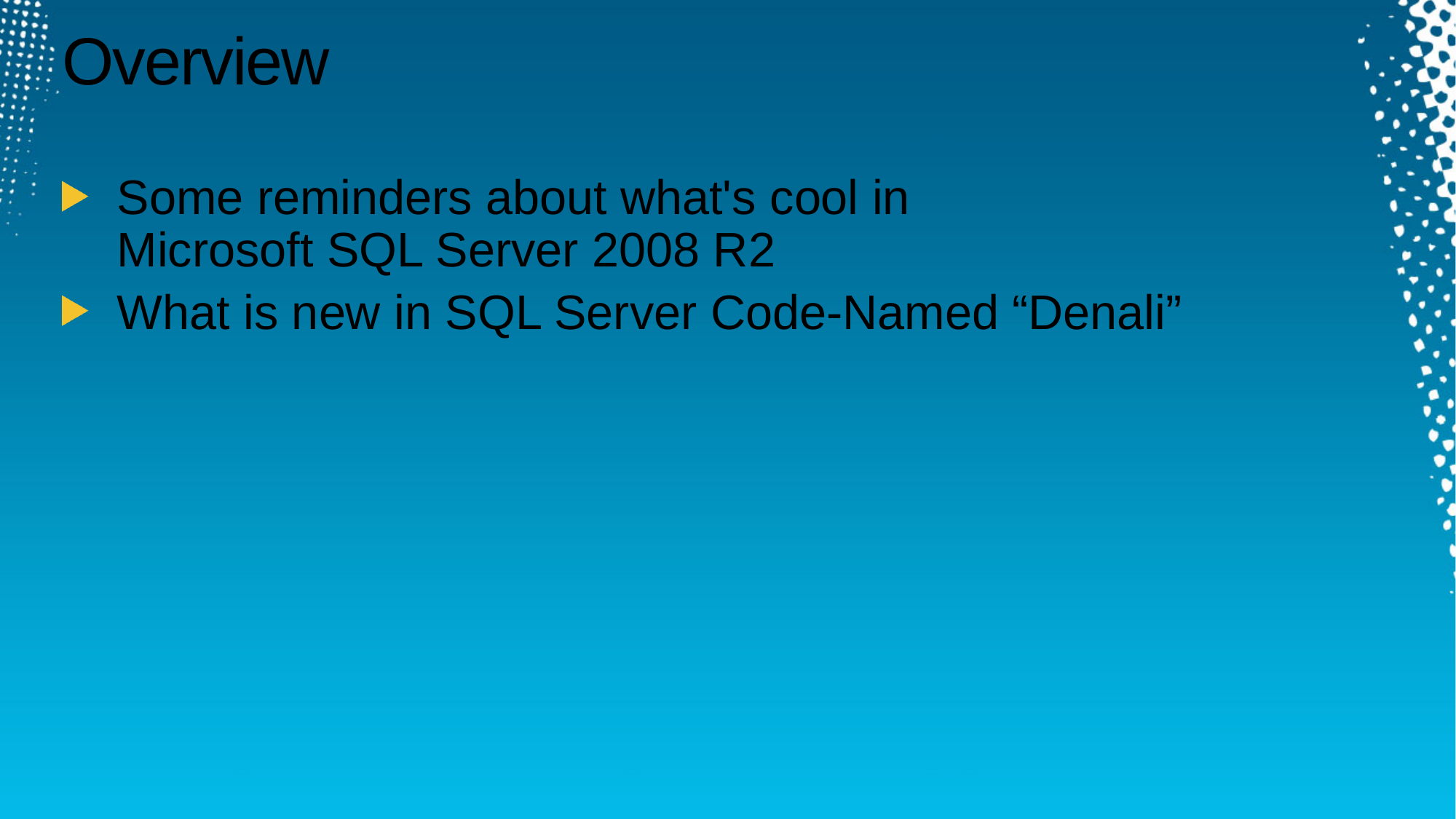

# Overview
Some reminders about what's cool in
Microsoft SQL Server 2008 R2
What is new in SQL Server Code-Named “Denali”